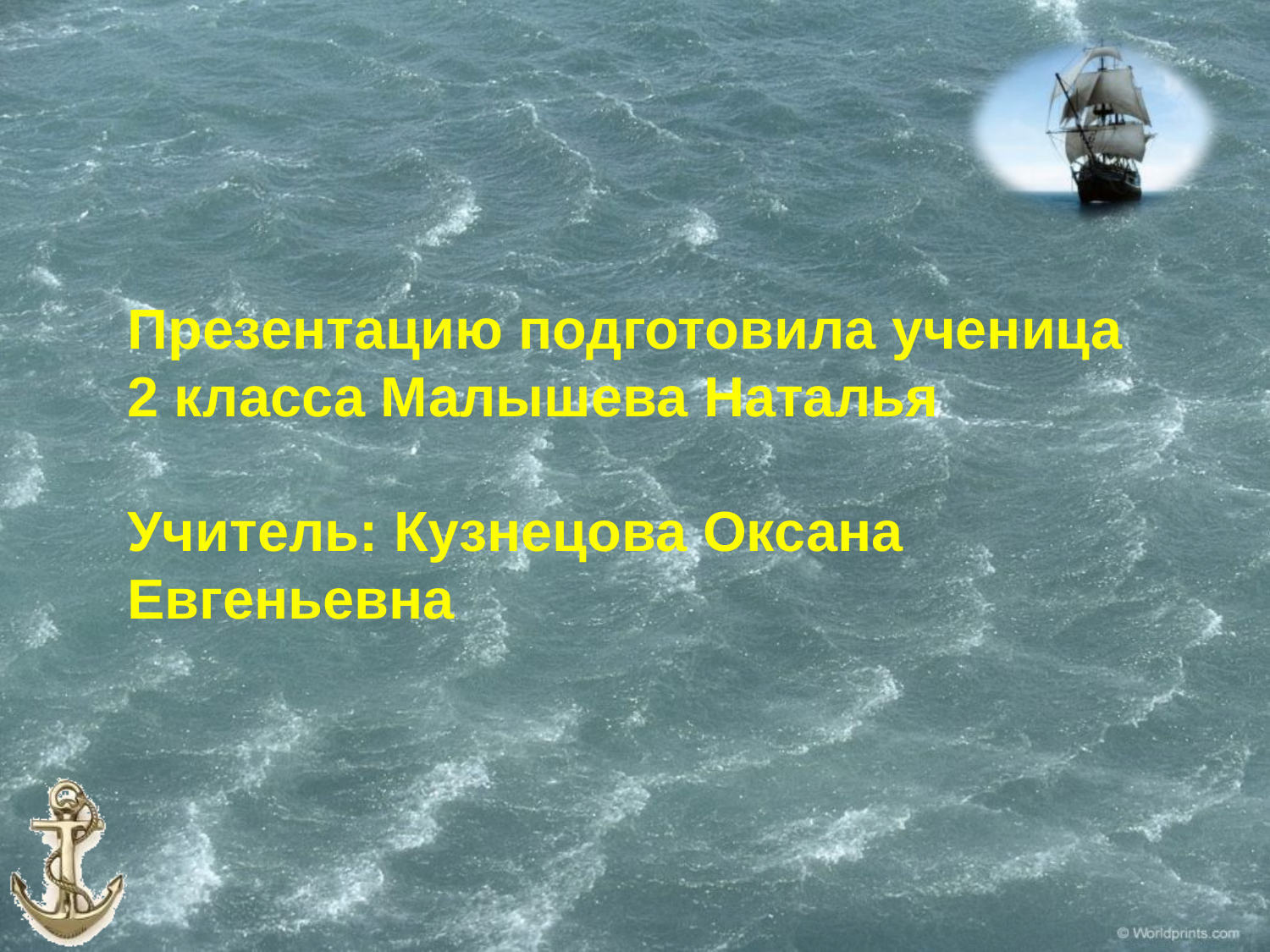

Презентацию подготовила ученица 2 класса Малышева Наталья

Учитель: Кузнецова Оксана Евгеньевна